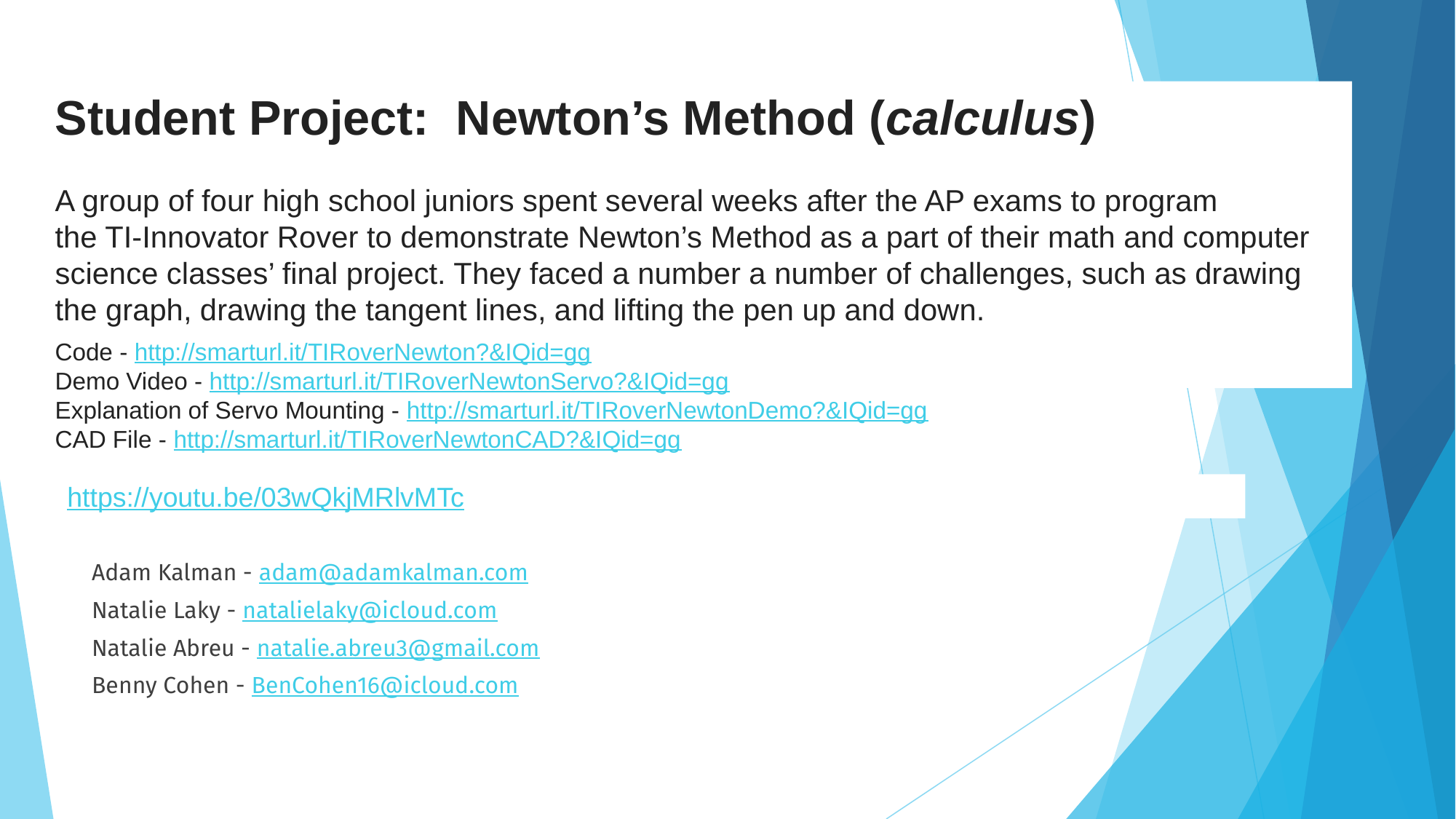

# Student Project:  Newton’s Method (calculus) A group of four high school juniors spent several weeks after the AP exams to program the TI-Innovator Rover to demonstrate Newton’s Method as a part of their math and computer science classes’ final project. They faced a number a number of challenges, such as drawing the graph, drawing the tangent lines, and lifting the pen up and down.
Code - http://smarturl.it/TIRoverNewton?&IQid=gg
Demo Video - http://smarturl.it/TIRoverNewtonServo?&IQid=gg
Explanation of Servo Mounting - http://smarturl.it/TIRoverNewtonDemo?&IQid=gg
CAD File - http://smarturl.it/TIRoverNewtonCAD?&IQid=gg
https://youtu.be/03wQkjMRlvMTc

Adam Kalman - adam@adamkalman.com
Natalie Laky - natalielaky@icloud.com
Natalie Abreu - natalie.abreu3@gmail.com
Benny Cohen - BenCohen16@icloud.com